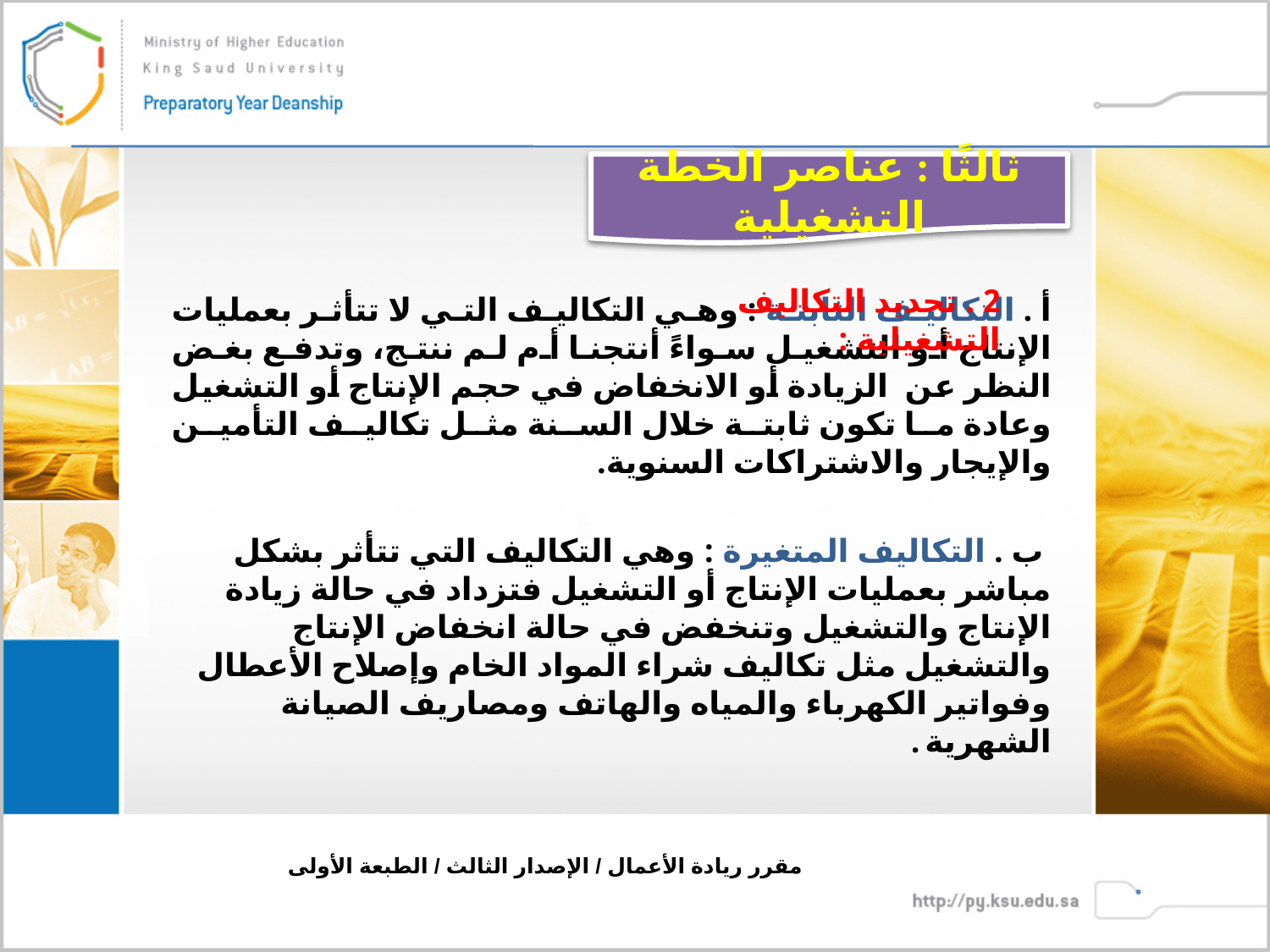

ثالثًا : عناصر الخطة التشغيلية
2 . تحديد التكاليف التشغيلية :
أ . التكاليف الثابتة : وهي التكاليف التي لا تتأثر بعمليات الإنتاج أو التشغيل سواءً أنتجنا أم لم ننتج، وتدفع بغض النظر عن  الزيادة أو الانخفاض في حجم الإنتاج أو التشغيل وعادة ما تكون ثابتة خلال السنة مثل تكاليف التأمين والإيجار والاشتراكات السنوية.

 ب . التكاليف المتغيرة : وهي التكاليف التي تتأثر بشكل مباشر بعمليات الإنتاج أو التشغيل فتزداد في حالة زيادة الإنتاج والتشغيل وتنخفض في حالة انخفاض الإنتاج والتشغيل مثل تكاليف شراء المواد الخام وإصلاح الأعطال وفواتير الكهرباء والمياه والهاتف ومصاريف الصيانة الشهرية .
مقرر ريادة الأعمال / الإصدار الثالث / الطبعة الأولى